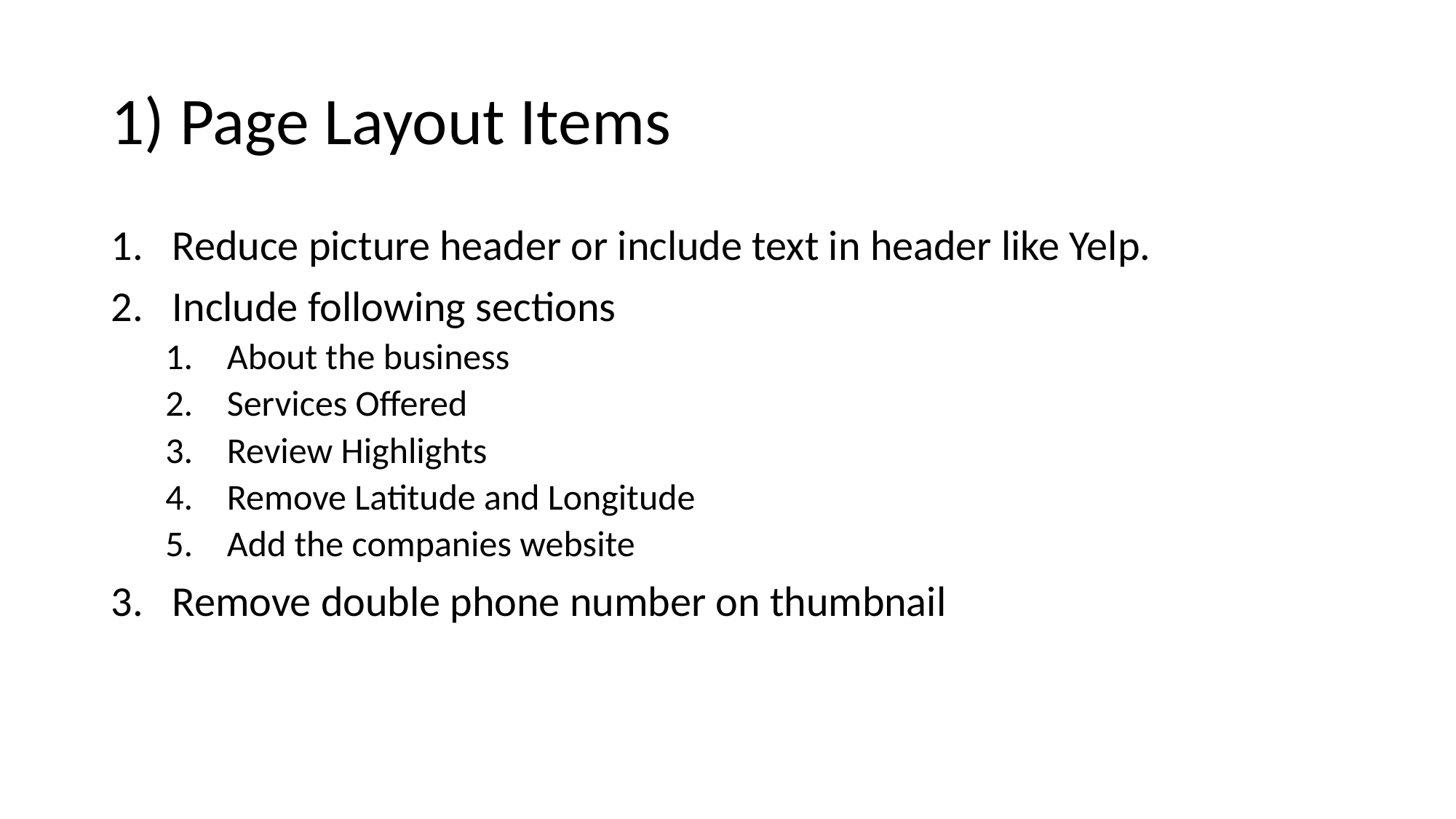

# 1) Page Layout Items
Reduce picture header or include text in header like Yelp.
Include following sections
About the business
Services Offered
Review Highlights
Remove Latitude and Longitude
Add the companies website
Remove double phone number on thumbnail